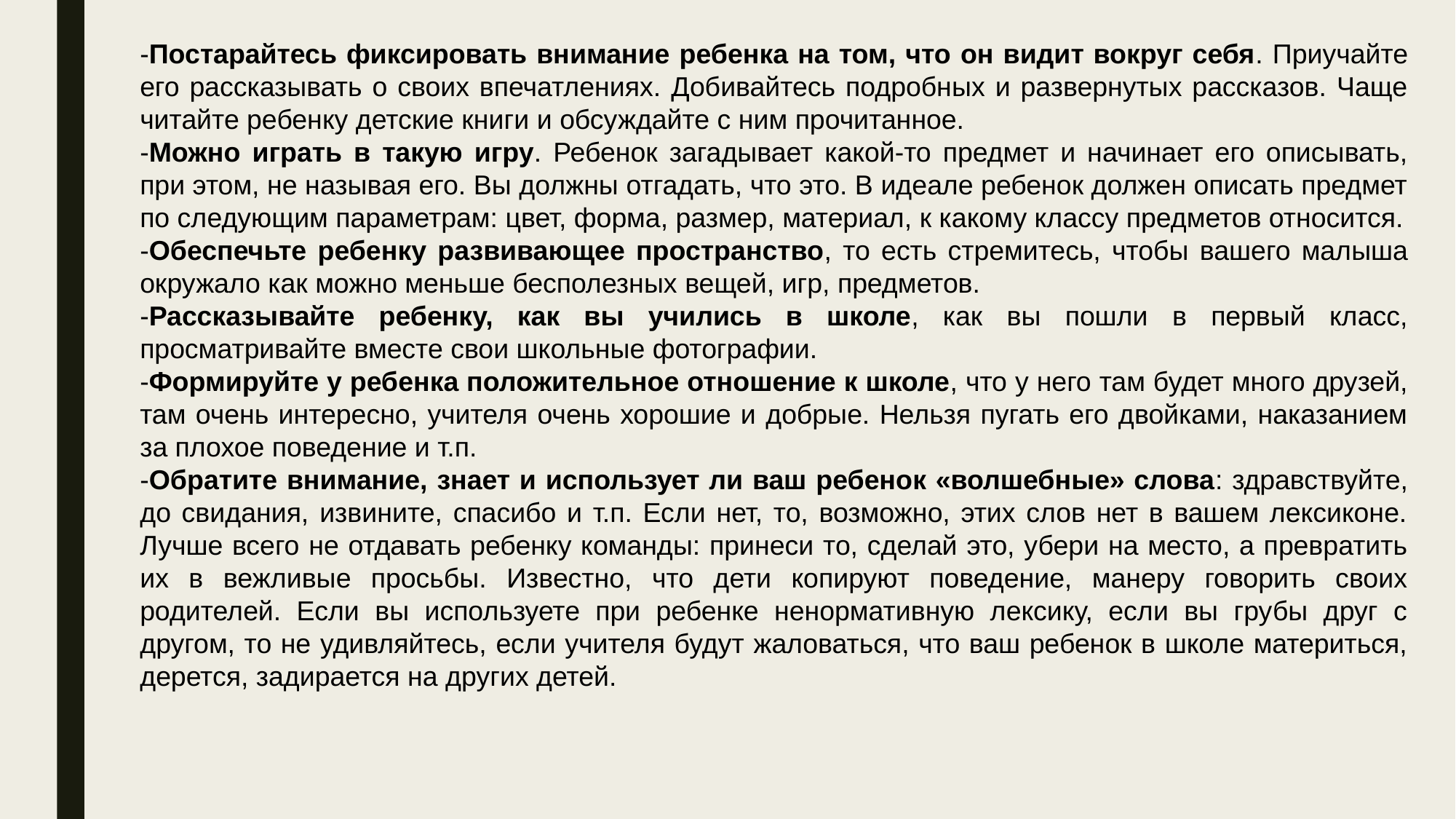

-Постарайтесь фиксировать внимание ребенка на том, что он видит вокруг себя. Приучайте его рассказывать о своих впечатлениях. Добивайтесь подробных и развернутых рассказов. Чаще читайте ребенку детские книги и обсуждайте с ним прочитанное.
-Можно играть в такую игру. Ребенок загадывает какой-то предмет и начинает его описывать, при этом, не называя его. Вы должны отгадать, что это. В идеале ребенок должен описать предмет по следующим параметрам: цвет, форма, размер, материал, к какому классу предметов относится.
-Обеспечьте ребенку развивающее пространство, то есть стремитесь, чтобы вашего малыша окружало как можно меньше бесполезных вещей, игр, предметов.
-Рассказывайте ребенку, как вы учились в школе, как вы пошли в первый класс, просматривайте вместе свои школьные фотографии.
-Формируйте у ребенка положительное отношение к школе, что у него там будет много друзей, там очень интересно, учителя очень хорошие и добрые. Нельзя пугать его двойками, наказанием за плохое поведение и т.п.
-Обратите внимание, знает и использует ли ваш ребенок «волшебные» слова: здравствуйте, до свидания, извините, спасибо и т.п. Если нет, то, возможно, этих слов нет в вашем лексиконе. Лучше всего не отдавать ребенку команды: принеси то, сделай это, убери на место, а превратить их в вежливые просьбы. Известно, что дети копируют поведение, манеру говорить своих родителей. Если вы используете при ребенке ненормативную лексику, если вы грубы друг с другом, то не удивляйтесь, если учителя будут жаловаться, что ваш ребенок в школе материться, дерется, задирается на других детей.